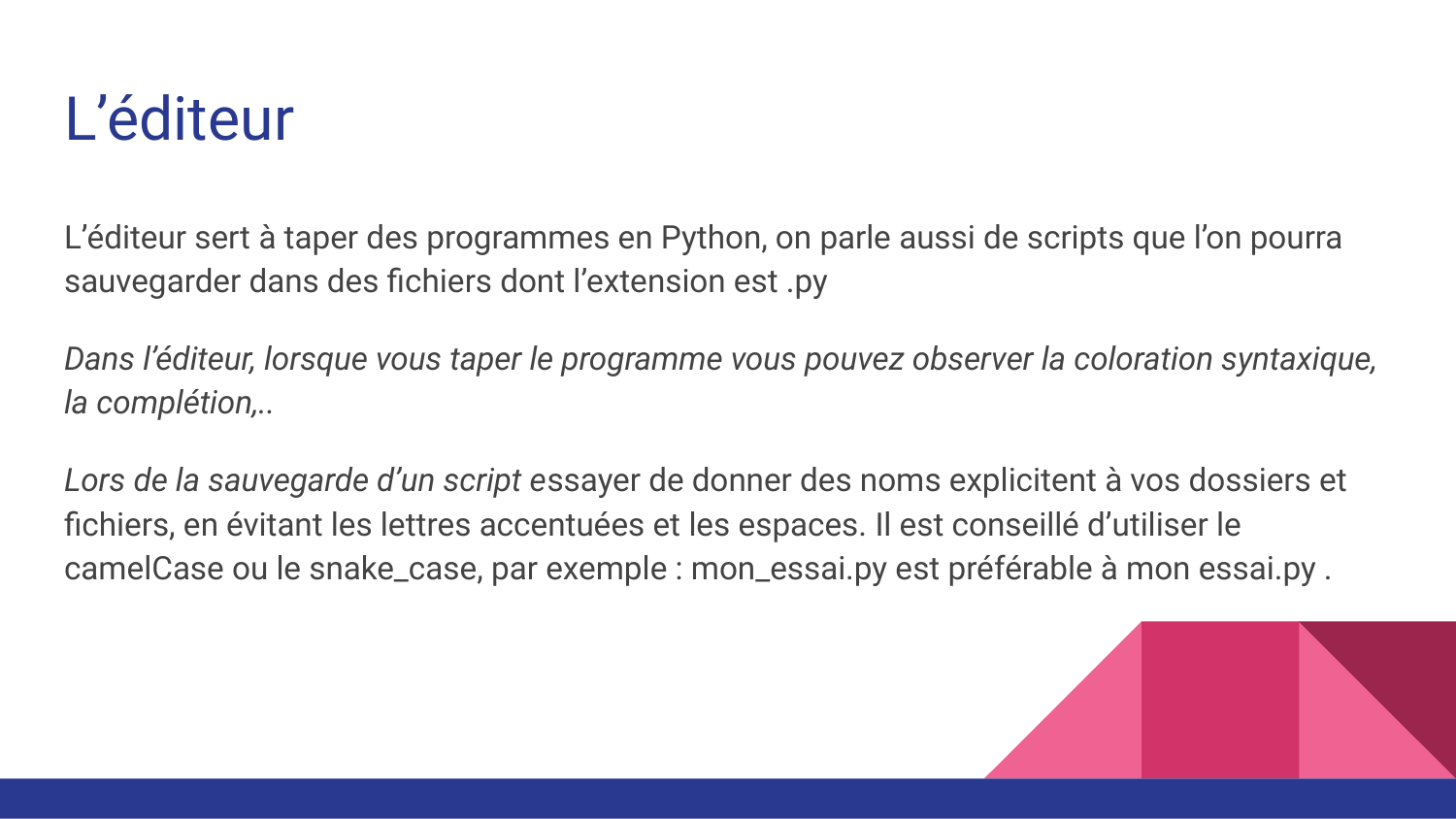

# L’éditeur
L’éditeur sert à taper des programmes en Python, on parle aussi de scripts que l’on pourra sauvegarder dans des fichiers dont l’extension est .py
Dans l’éditeur, lorsque vous taper le programme vous pouvez observer la coloration syntaxique, la complétion,..
Lors de la sauvegarde d’un script essayer de donner des noms explicitent à vos dossiers et fichiers, en évitant les lettres accentuées et les espaces. Il est conseillé d’utiliser le camelCase ou le snake_case, par exemple : mon_essai.py est préférable à mon essai.py .